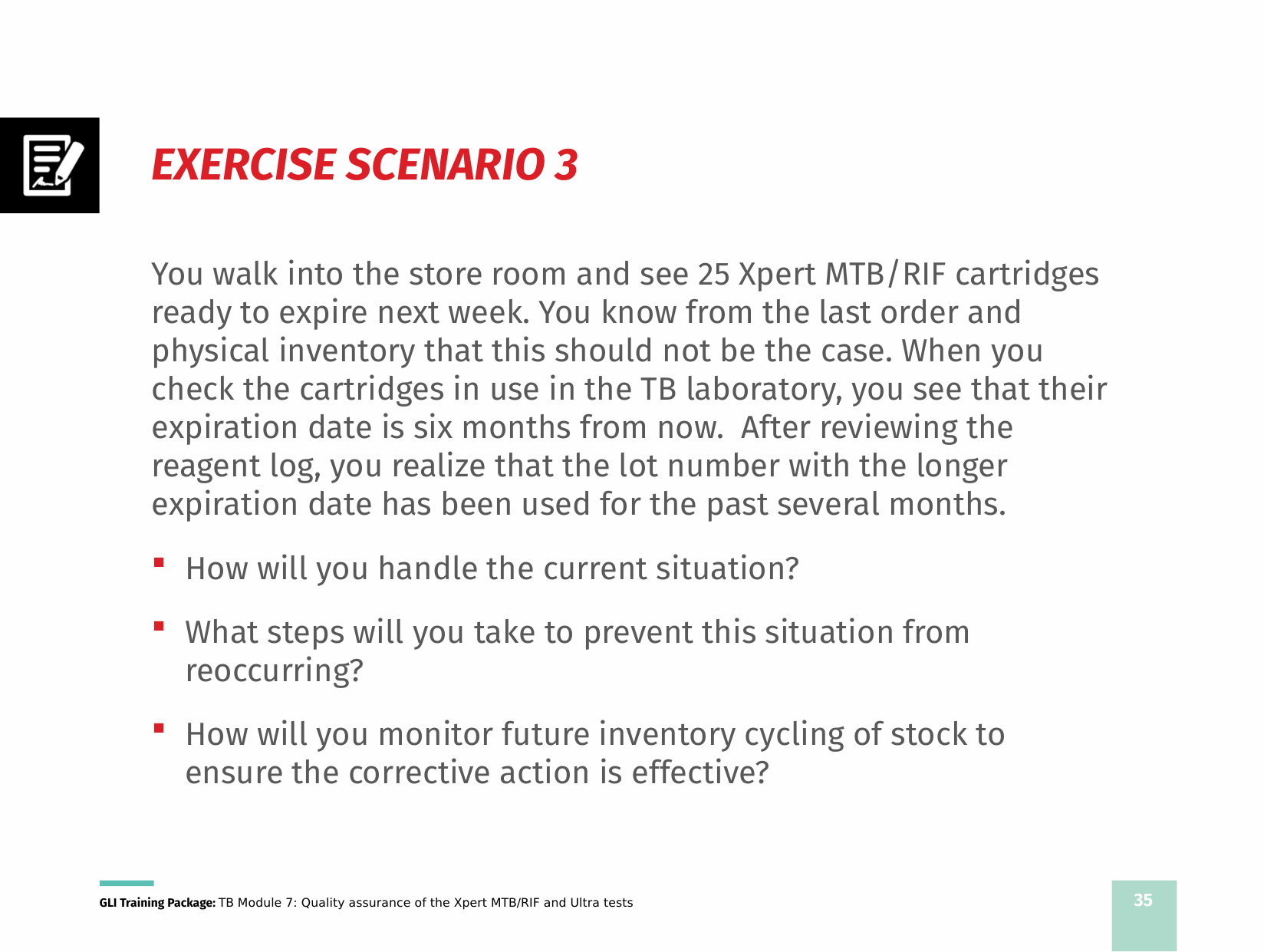

# EXERCISE SCENARIO 3
You walk into the store room and see 25 Xpert MTB/RIF cartridges ready to expire next week. You know from the last order and physical inventory that this should not be the case. When you check the cartridges in use in the TB laboratory, you see that their expiration date is six months from now.  After reviewing the reagent log, you realize that the lot number with the longer expiration date has been used for the past several months.
How will you handle the current situation?
What steps will you take to prevent this situation from reoccurring?
How will you monitor future inventory cycling of stock to ensure the corrective action is effective?